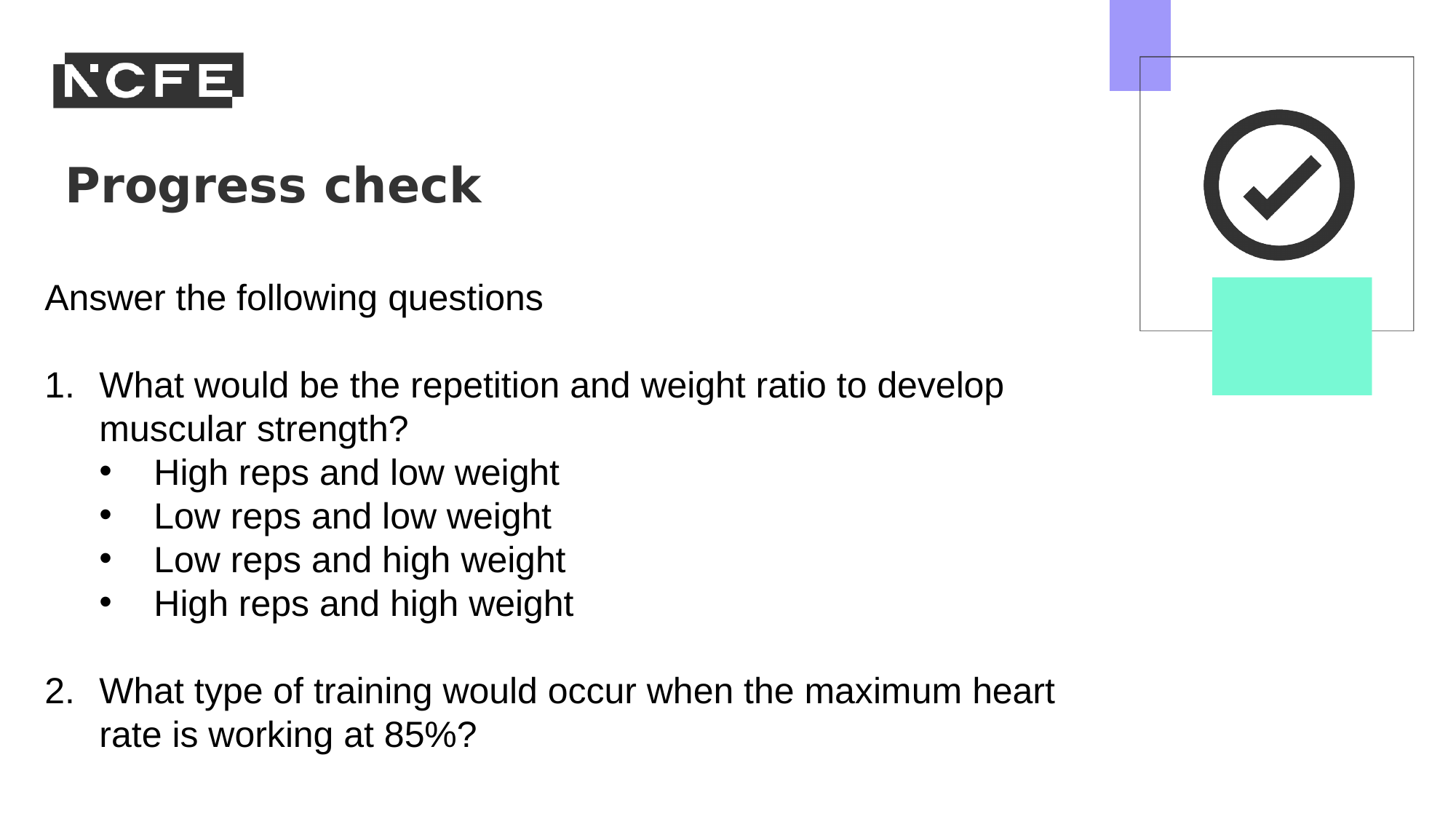

Answer the following questions

What would be the repetition and weight ratio to develop muscular strength?
High reps and low weight
Low reps and low weight
Low reps and high weight
High reps and high weight

What type of training would occur when the maximum heart rate is working at 85%?